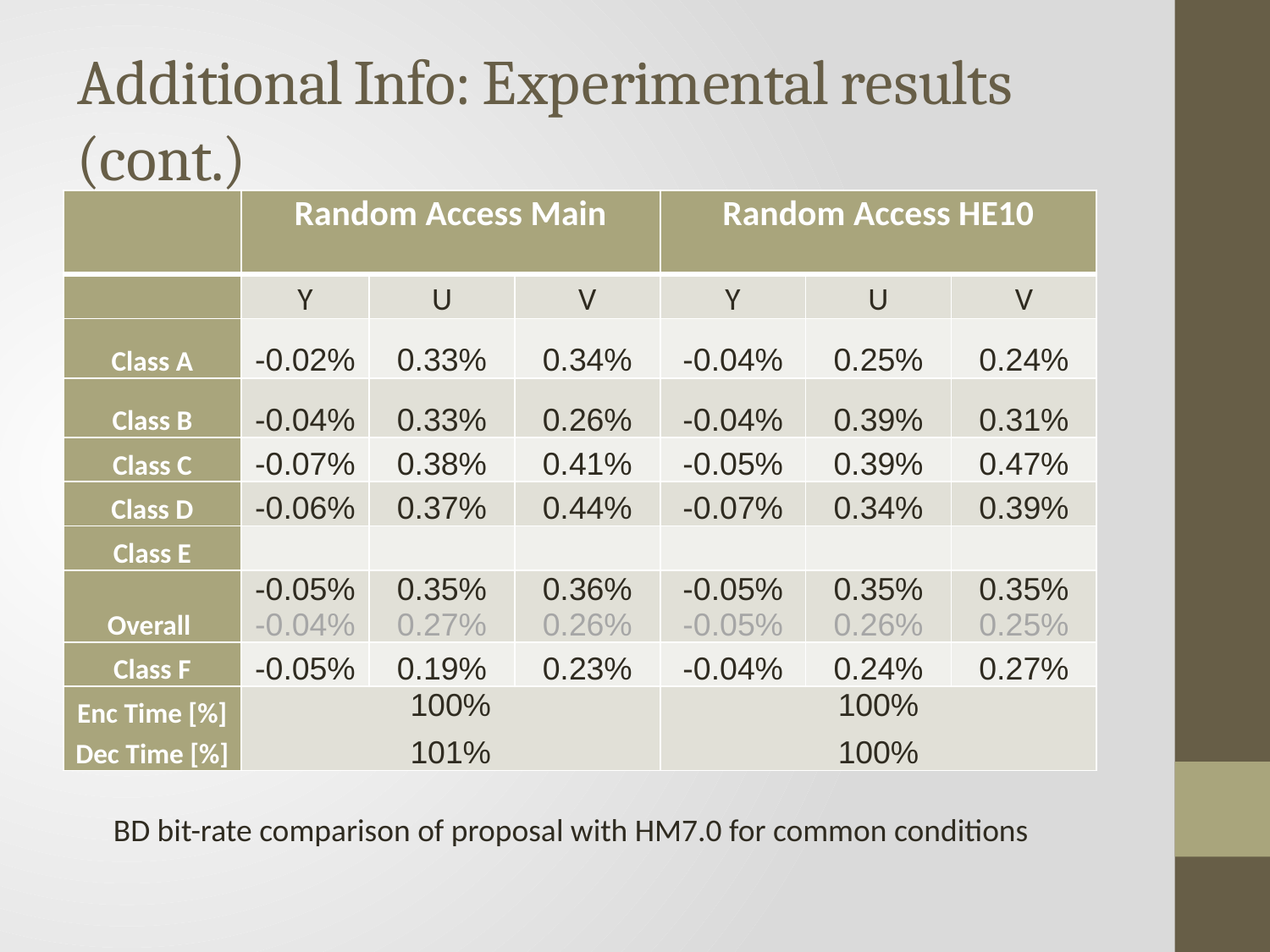

# Additional Info: Experimental results (cont.)
|  | Random Access Main |  |  | Random Access HE10 |  |  |
| --- | --- | --- | --- | --- | --- | --- |
|  | Y | U | V | Y | U | V |
| Class A | -0.02% | 0.33% | 0.34% | -0.04% | 0.25% | 0.24% |
| Class B | -0.04% | 0.33% | 0.26% | -0.04% | 0.39% | 0.31% |
| Class C | -0.07% | 0.38% | 0.41% | -0.05% | 0.39% | 0.47% |
| Class D | -0.06% | 0.37% | 0.44% | -0.07% | 0.34% | 0.39% |
| Class E |  |  |  |  |  |  |
| Overall | -0.05% -0.04% | 0.35% 0.27% | 0.36% 0.26% | -0.05% -0.05% | 0.35% 0.26% | 0.35% 0.25% |
| Class F | -0.05% | 0.19% | 0.23% | -0.04% | 0.24% | 0.27% |
| Enc Time [%] Dec Time [%] | 100% 101% |  |  | 100% 100% |  |  |
BD bit-rate comparison of proposal with HM7.0 for common conditions